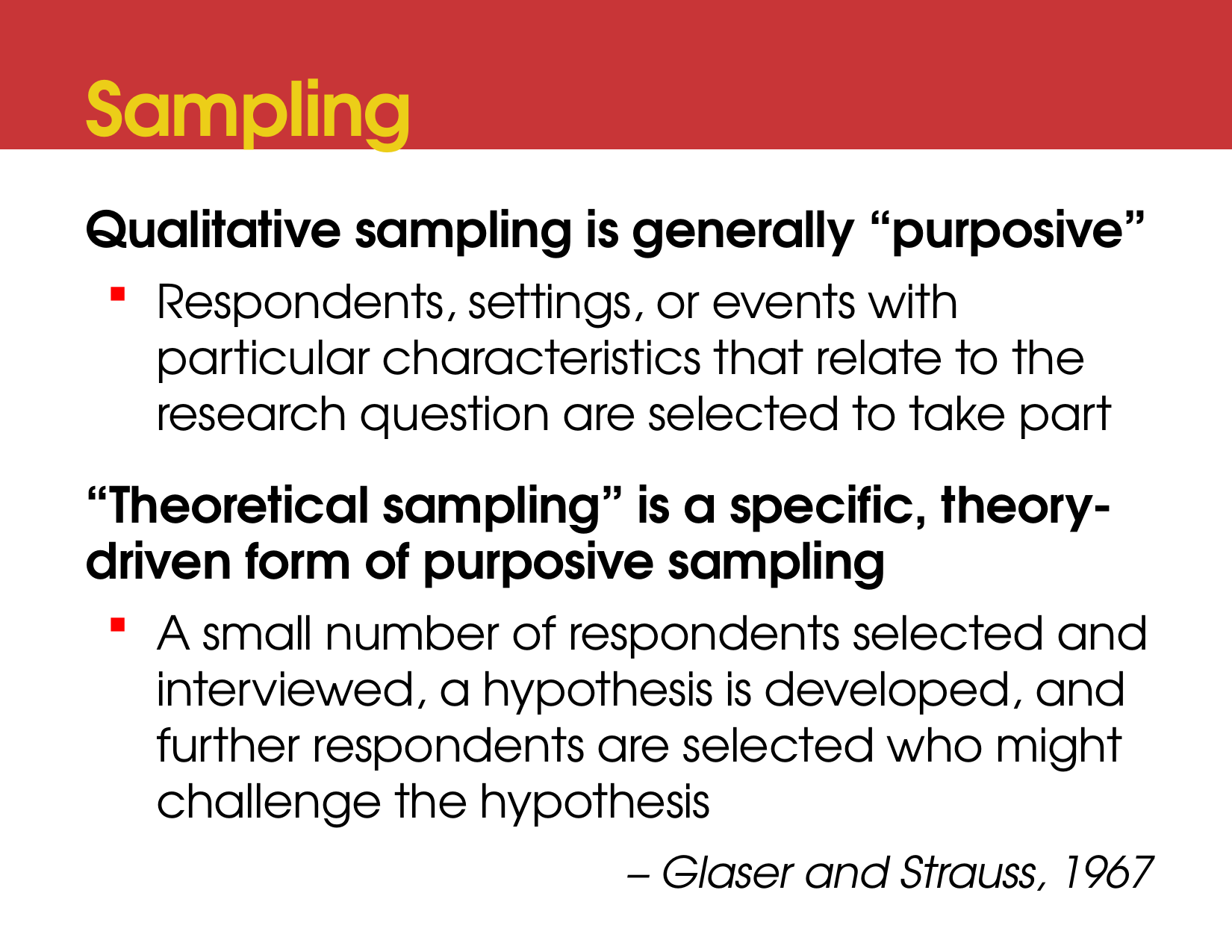

#
Sampling
Qualitative sampling is generally “purposive”
Respondents, settings, or events with particular characteristics that relate to the research question are selected to take part
“Theoretical sampling” is a specific, theory-driven form of purposive sampling
A small number of respondents selected and interviewed, a hypothesis is developed, and further respondents are selected who might challenge the hypothesis
– Glaser and Strauss, 1967